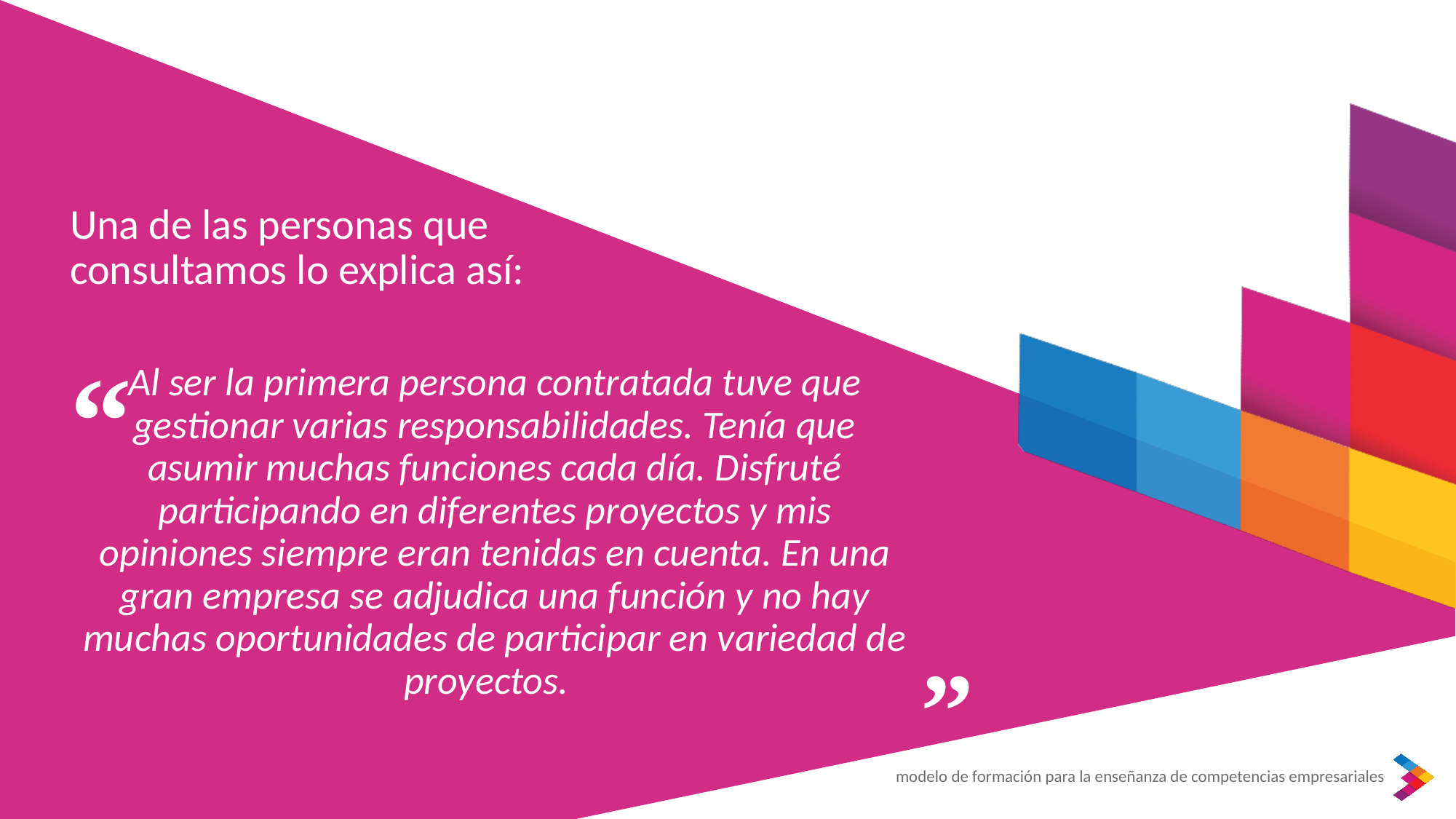

Una de las personas que consultamos lo explica así:
“
Al ser la primera persona contratada tuve que gestionar varias responsabilidades. Tenía que asumir muchas funciones cada día. Disfruté participando en diferentes proyectos y mis opiniones siempre eran tenidas en cuenta. En una gran empresa se adjudica una función y no hay muchas oportunidades de participar en variedad de proyectos.

”